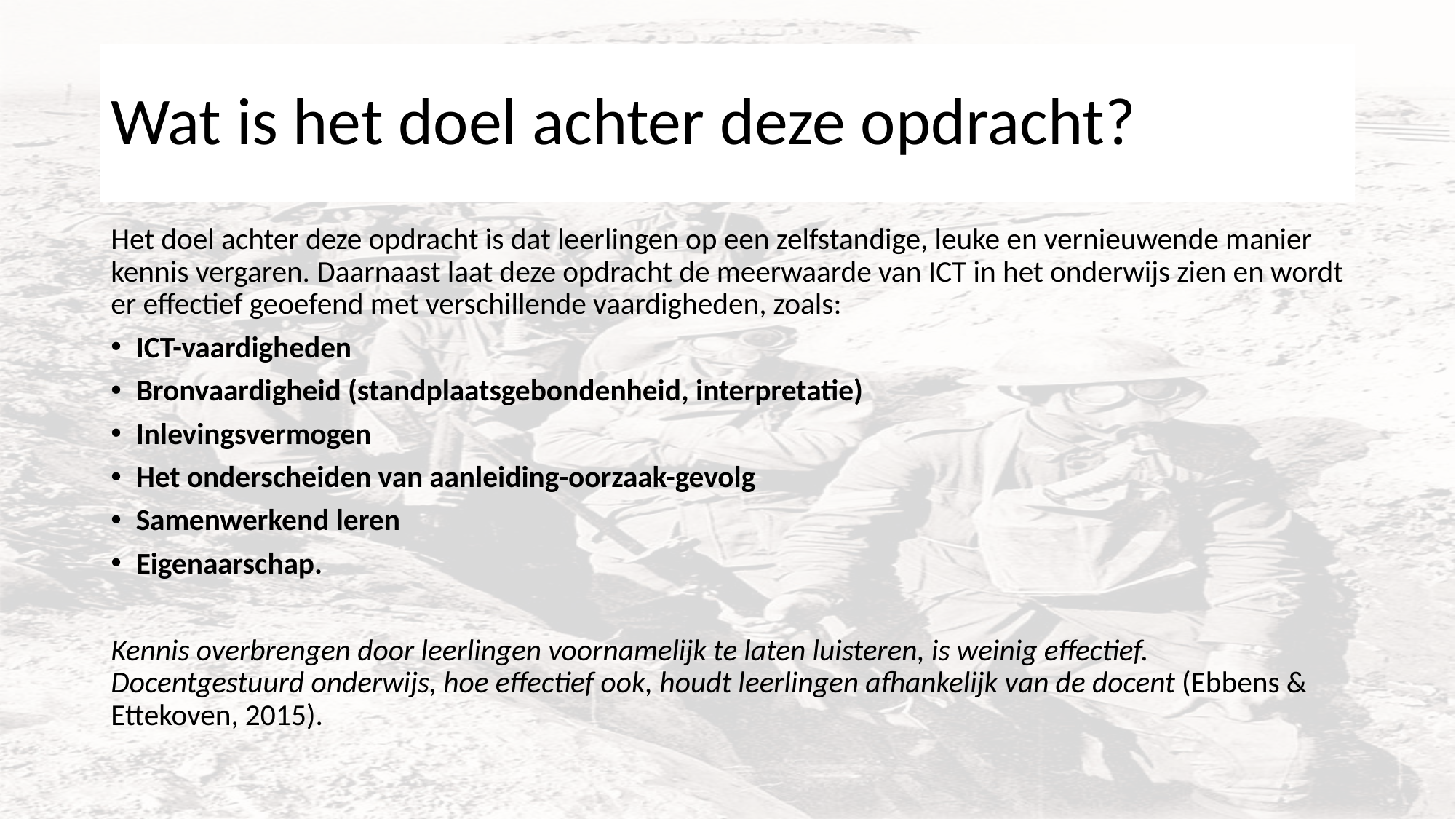

# Wat is het doel achter deze opdracht?
Het doel achter deze opdracht is dat leerlingen op een zelfstandige, leuke en vernieuwende manier kennis vergaren. Daarnaast laat deze opdracht de meerwaarde van ICT in het onderwijs zien en wordt er effectief geoefend met verschillende vaardigheden, zoals:
ICT-vaardigheden
Bronvaardigheid (standplaatsgebondenheid, interpretatie)
Inlevingsvermogen
Het onderscheiden van aanleiding-oorzaak-gevolg
Samenwerkend leren
Eigenaarschap.

Kennis overbrengen door leerlingen voornamelijk te laten luisteren, is weinig effectief. Docentgestuurd onderwijs, hoe effectief ook, houdt leerlingen afhankelijk van de docent (Ebbens & Ettekoven, 2015).